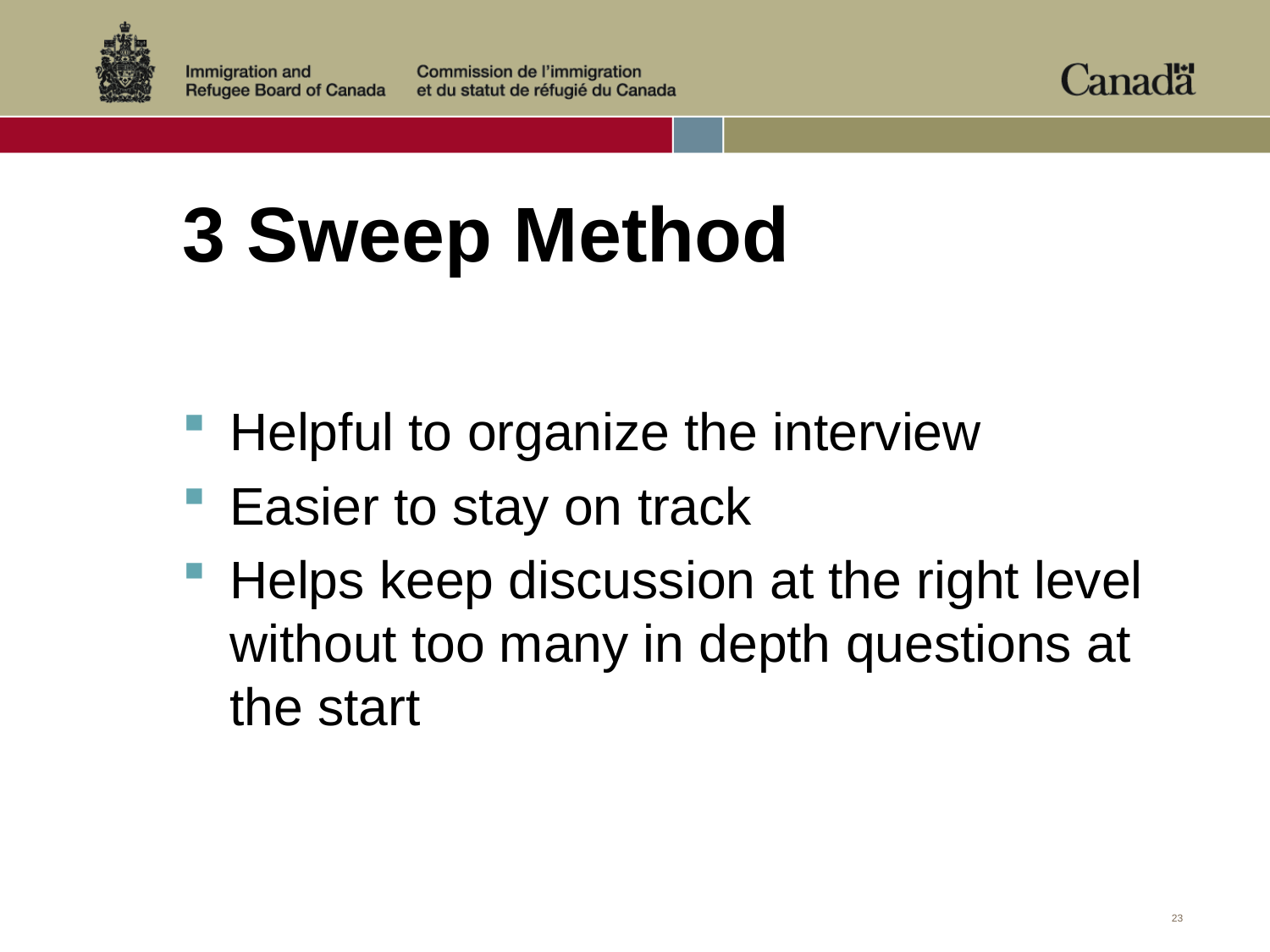

# 3 Sweep Method
Helpful to organize the interview
Easier to stay on track
Helps keep discussion at the right level without too many in depth questions at the start
23